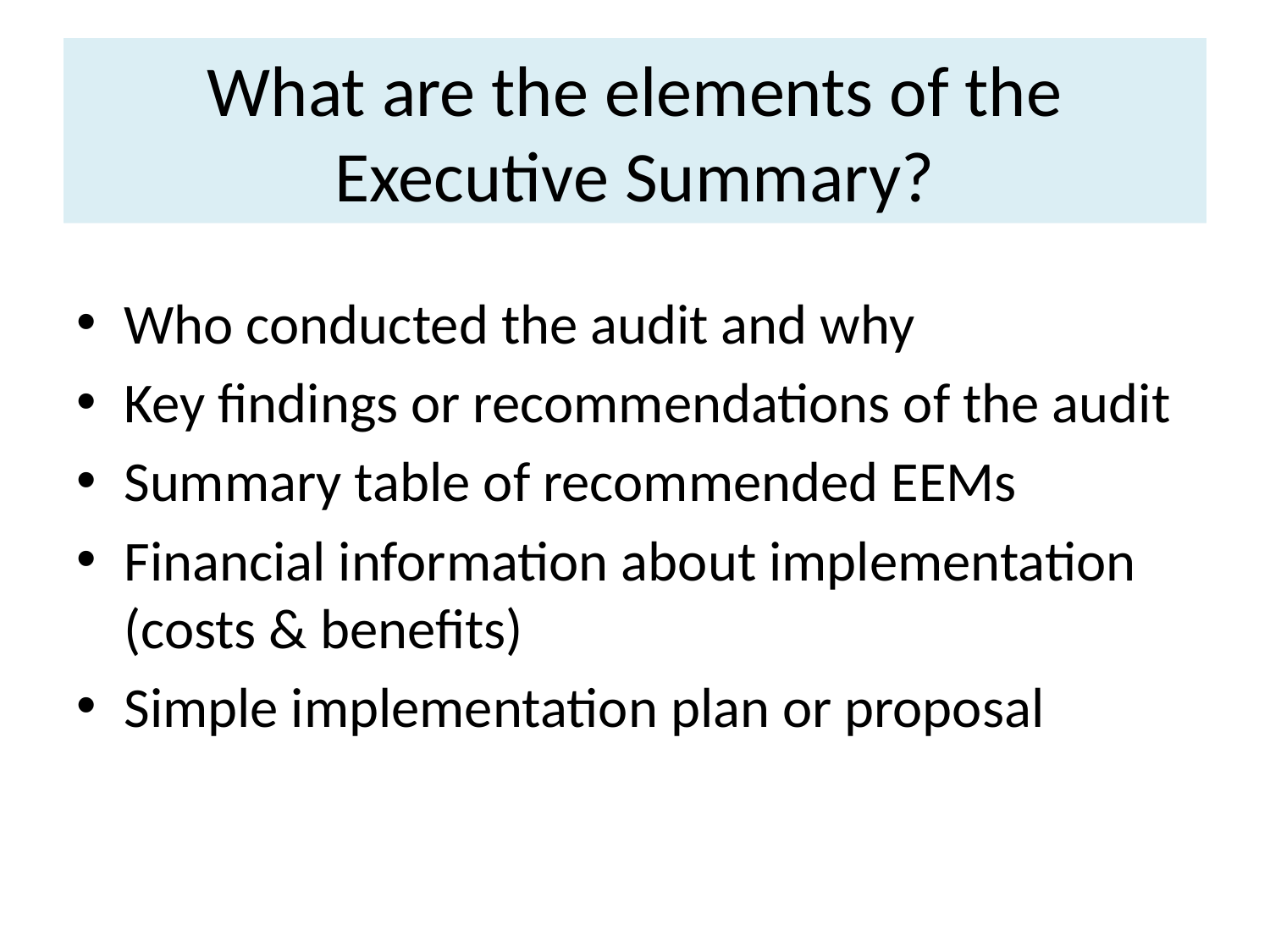

# What are the elements of the Executive Summary?
Who conducted the audit and why
Key findings or recommendations of the audit
Summary table of recommended EEMs
Financial information about implementation (costs & benefits)
Simple implementation plan or proposal